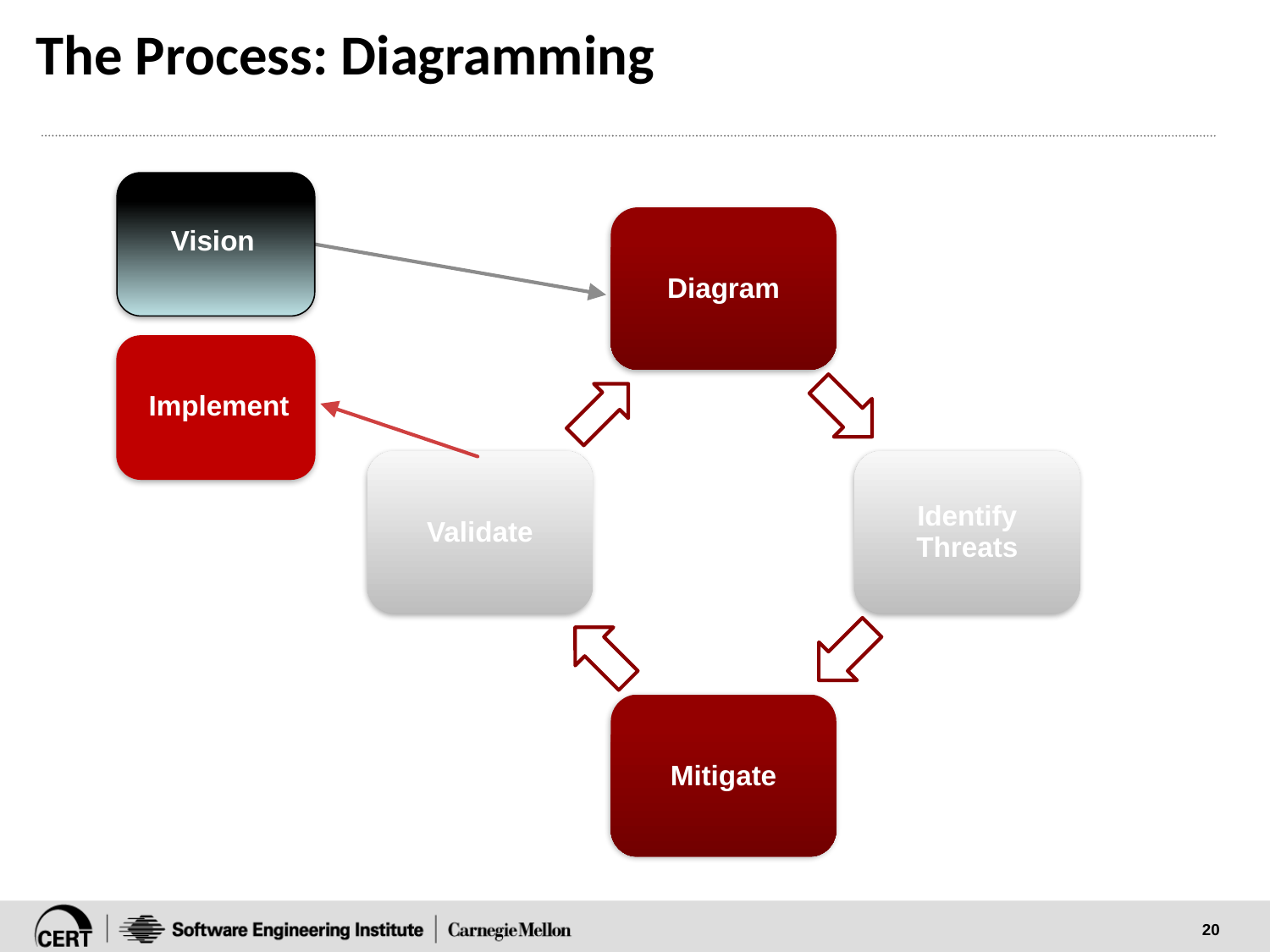

# The Process: Diagramming

Vision
Diagram
Identify Threats
Mitigate
Validate

Implement